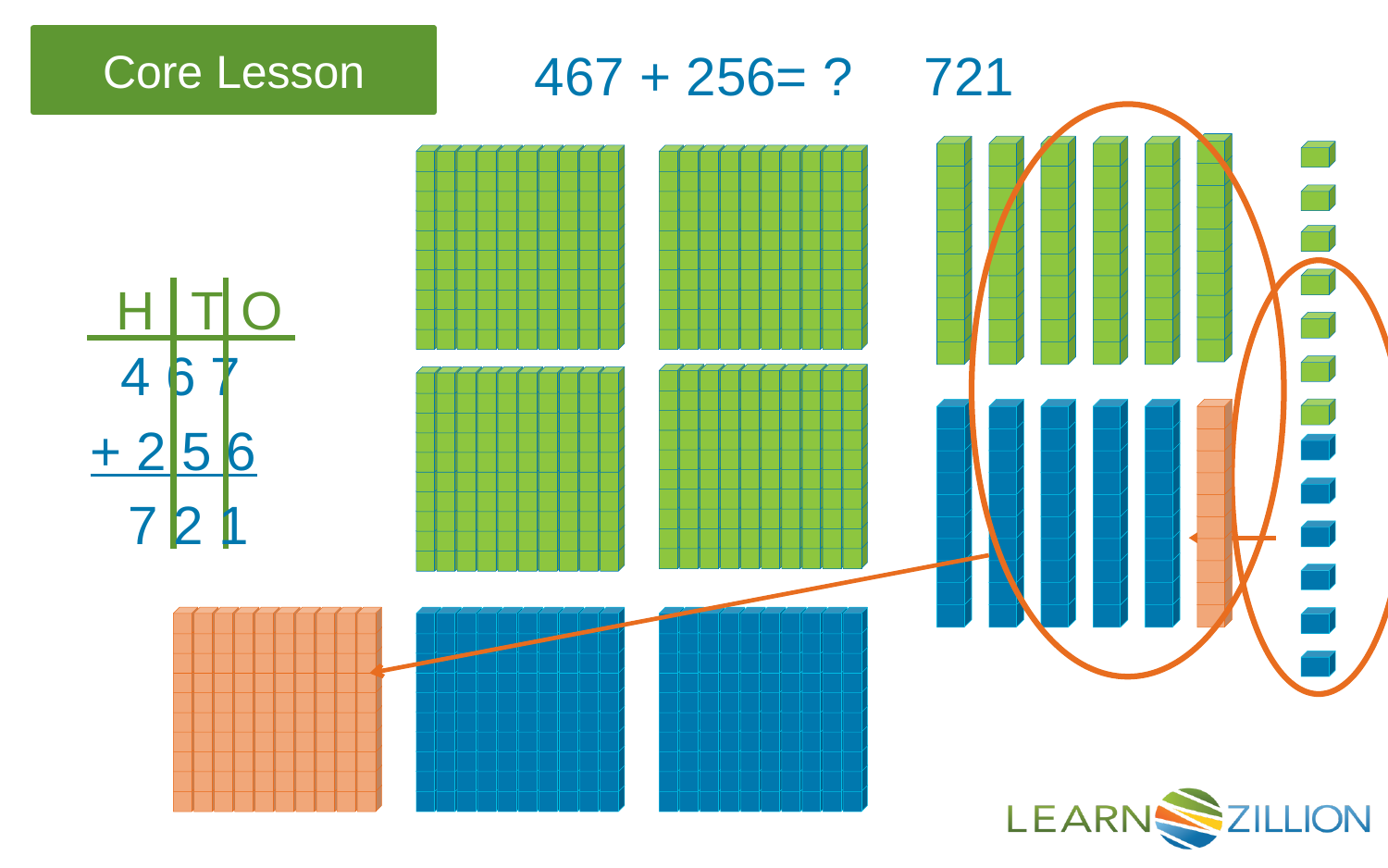

467 + 256= ?
  721

H
T
O

  4 6 7
+ 2 5 6

  7 2 1